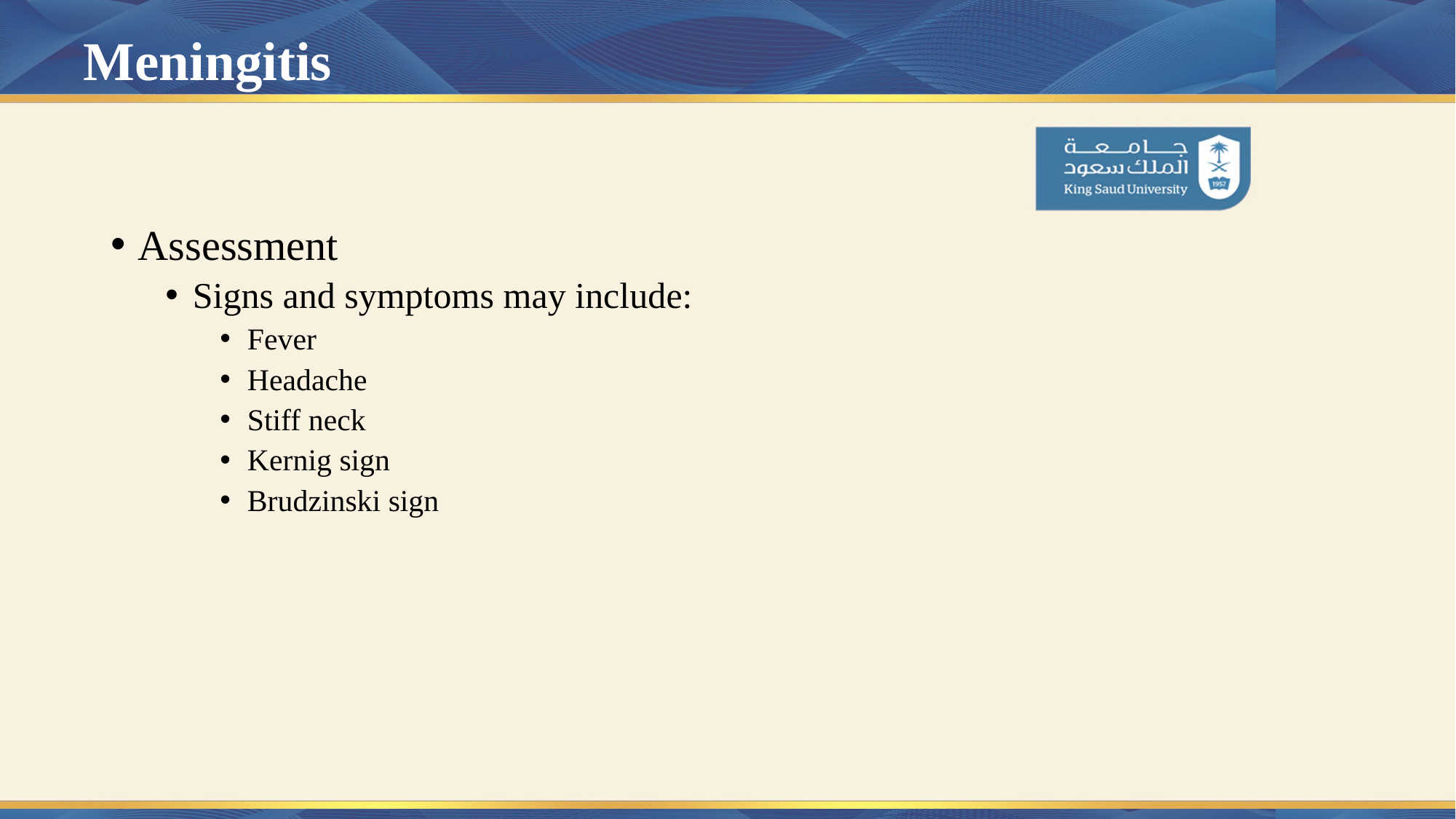

# Meningitis
Assessment
Signs and symptoms may include:
Fever
Headache
Stiff neck
Kernig sign
Brudzinski sign